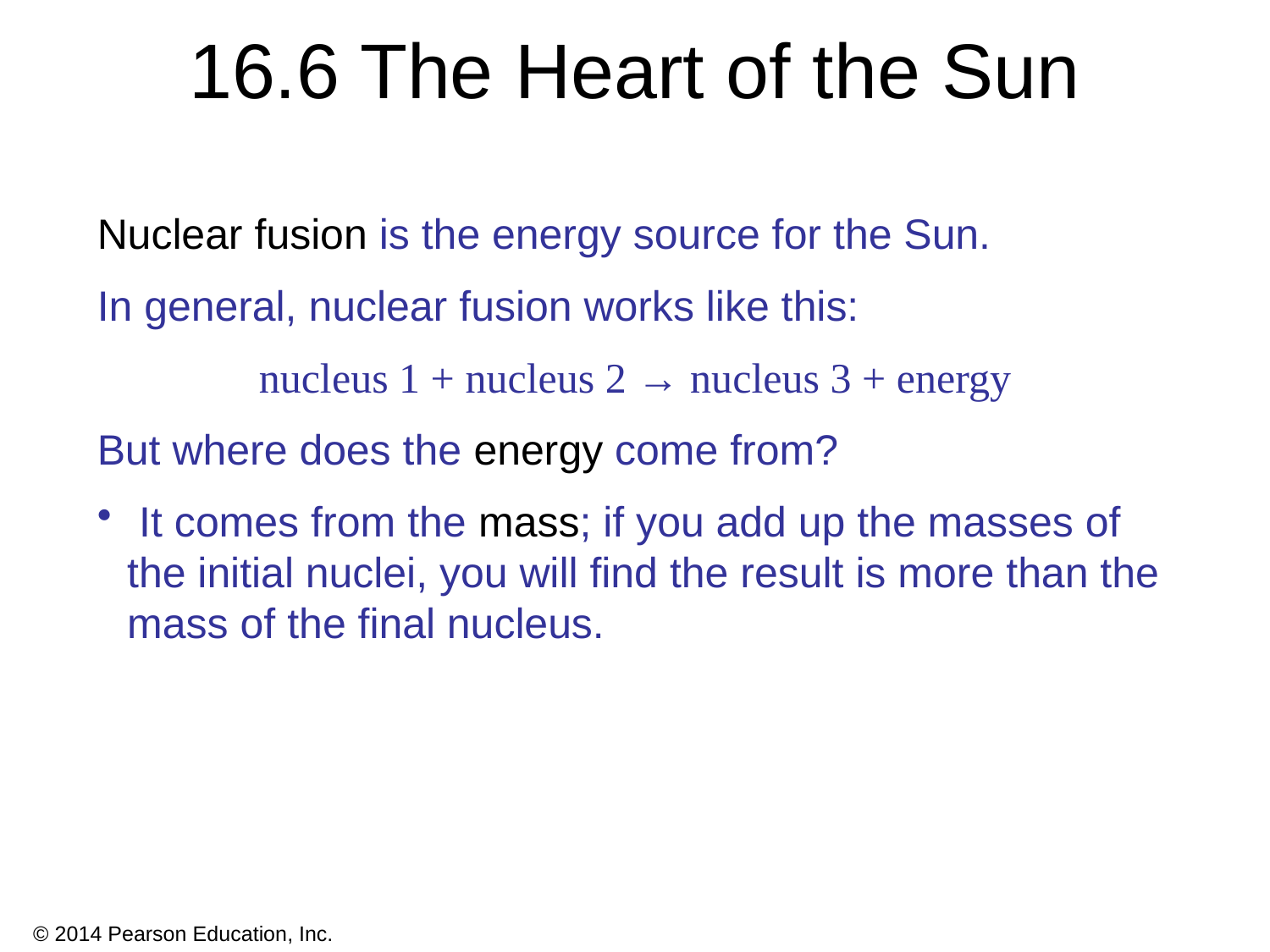

# 16.6 The Heart of the Sun
Nuclear fusion is the energy source for the Sun.
In general, nuclear fusion works like this:
nucleus 1 + nucleus 2 → nucleus 3 + energy
But where does the energy come from?
 It comes from the mass; if you add up the masses of the initial nuclei, you will find the result is more than the mass of the final nucleus.